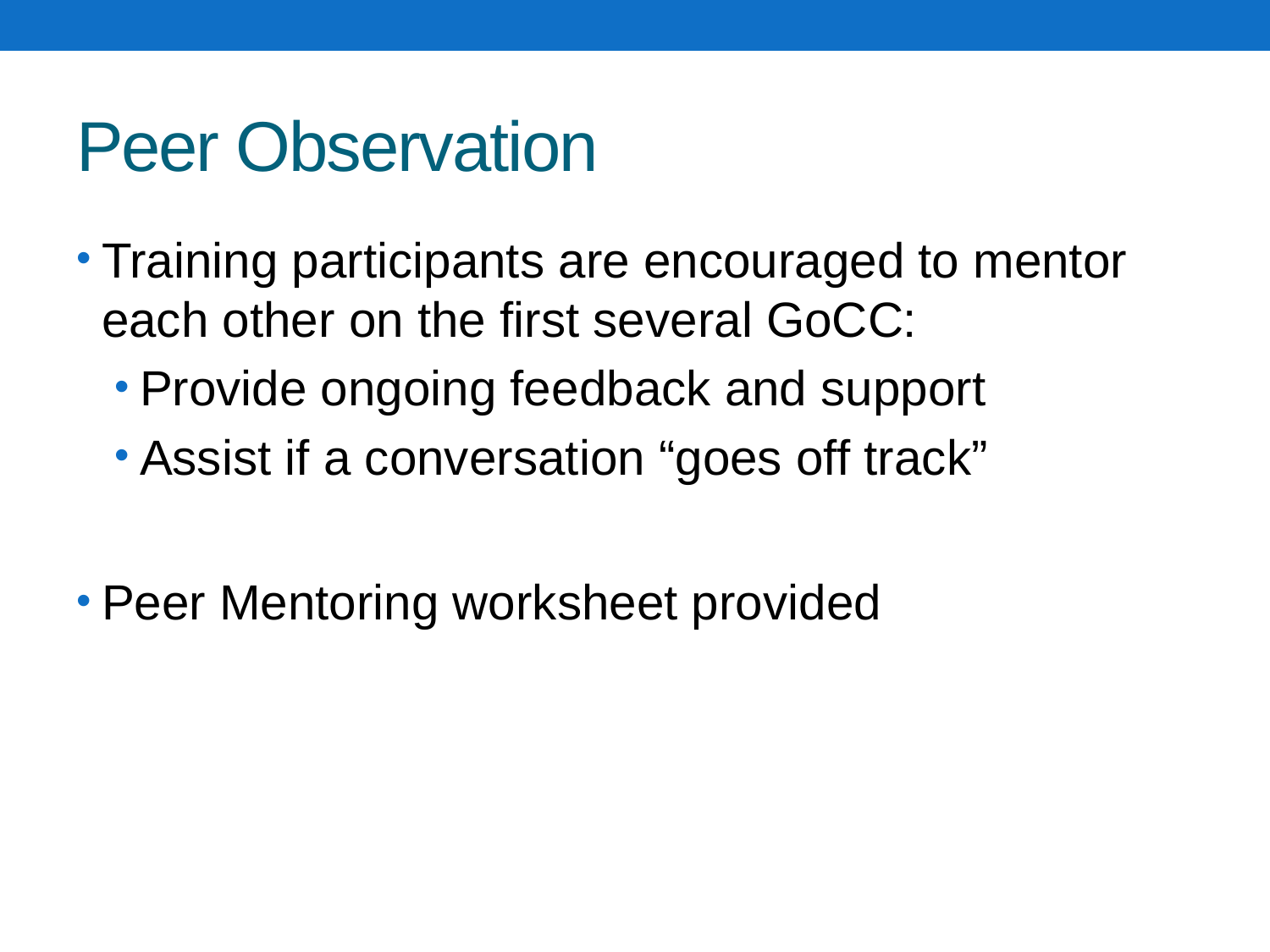

# Peer Observation
Training participants are encouraged to mentor each other on the first several GoCC:
Provide ongoing feedback and support
Assist if a conversation “goes off track”

Peer Mentoring worksheet provided